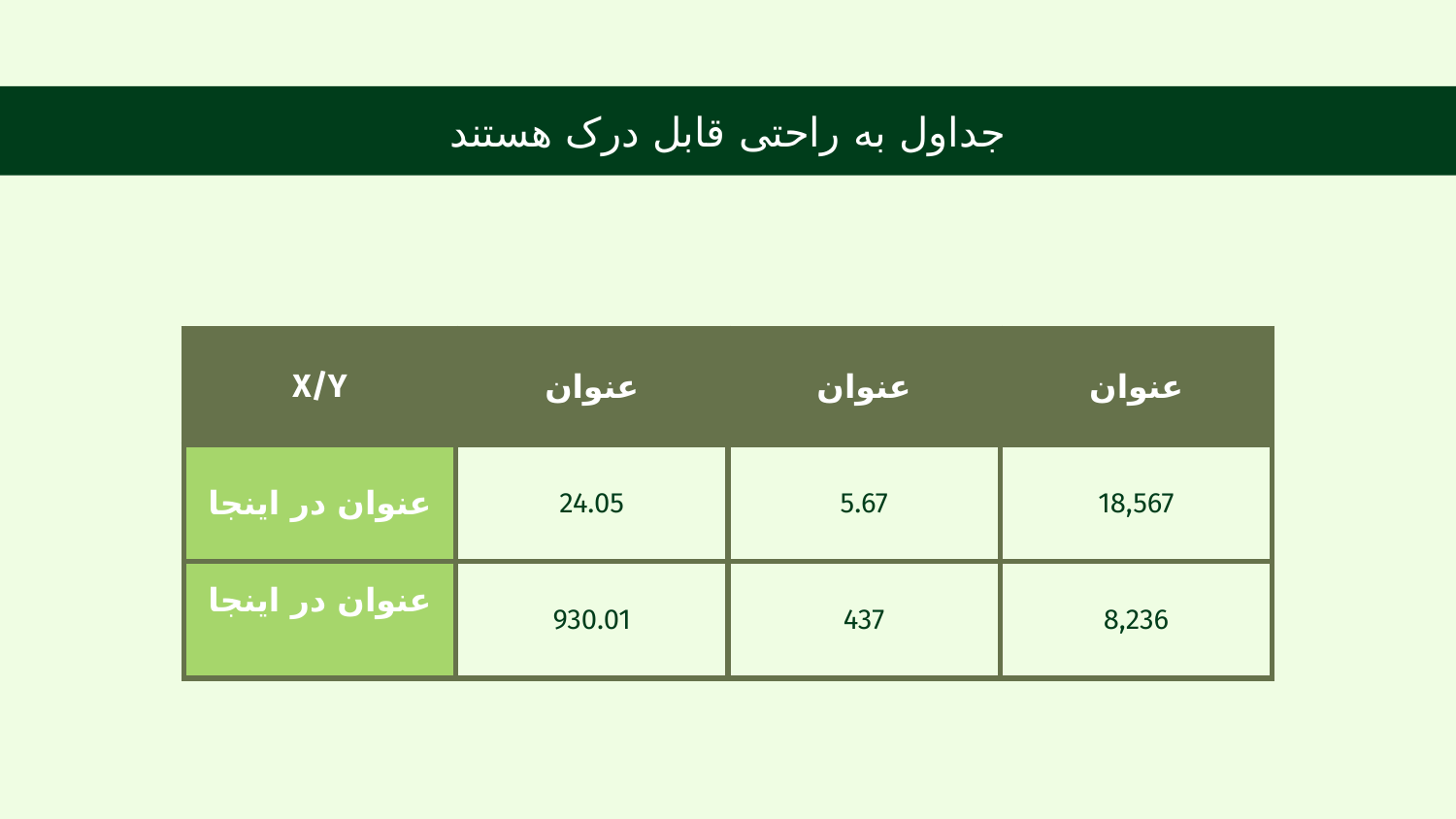

# جداول به راحتی قابل درک هستند
| X/Y | عنوان | عنوان | عنوان |
| --- | --- | --- | --- |
| عنوان در اینجا | 24.05 | 5.67 | 18,567 |
| عنوان در اینجا | 930.01 | 437 | 8,236 |